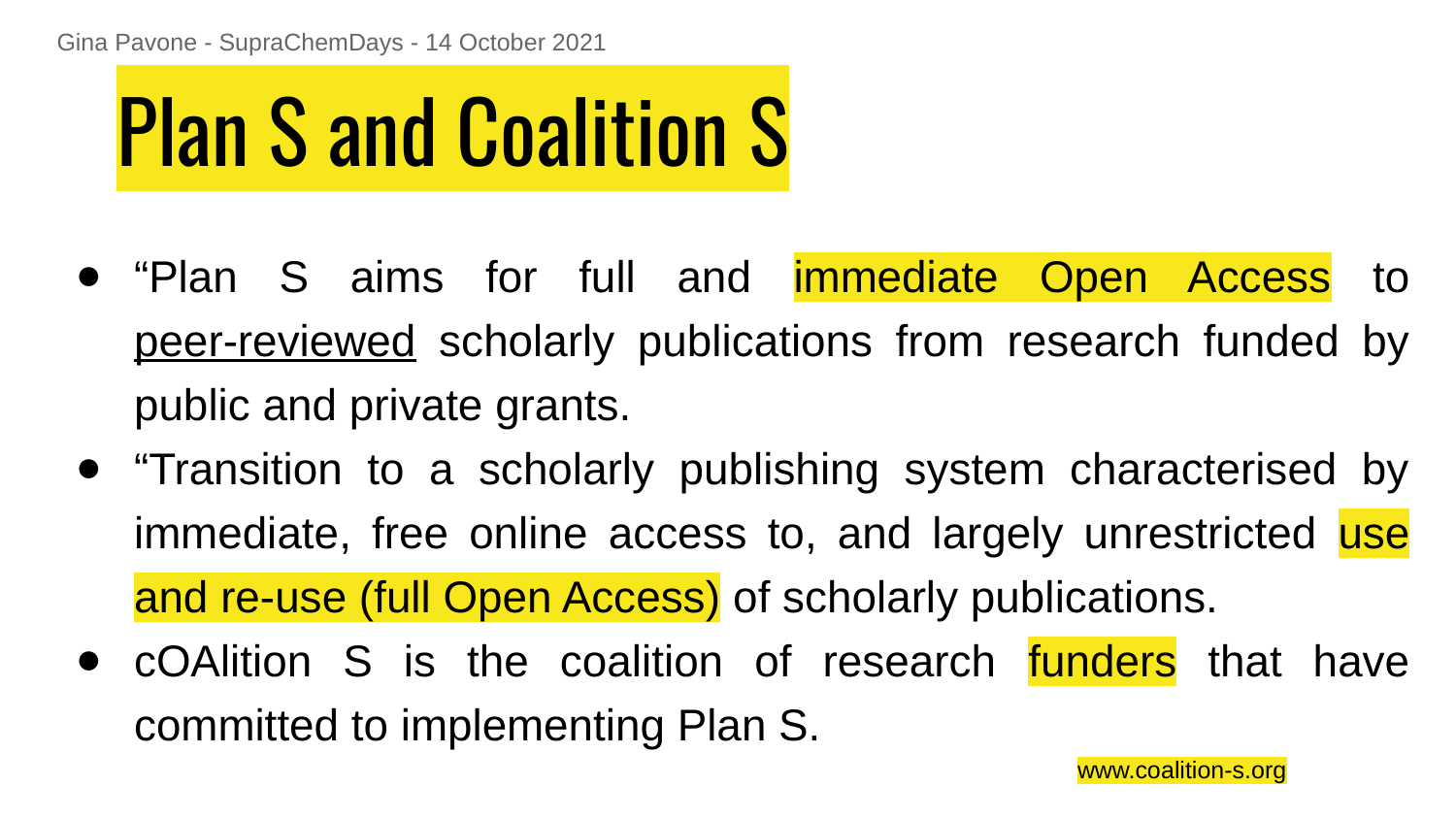

Plan S and Coalition S
“Plan S aims for full and immediate Open Access to peer-reviewed scholarly publications from research funded by public and private grants.
“Transition to a scholarly publishing system characterised by immediate, free online access to, and largely unrestricted use and re-use (full Open Access) of scholarly publications.
cOAlition S is the coalition of research funders that have committed to implementing Plan S.

www.coalition-s.org